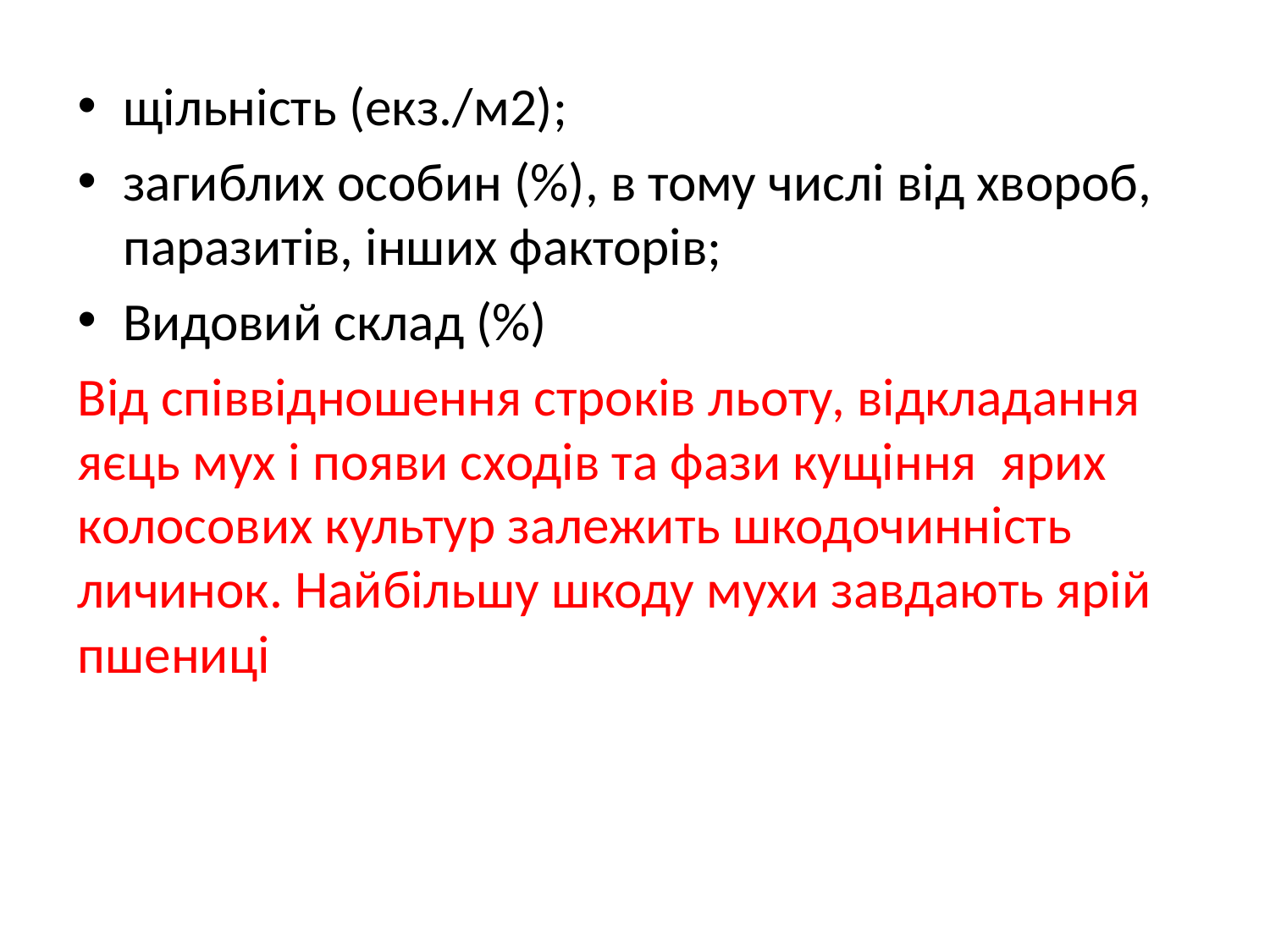

щільність (екз./м2);
загиблих особин (%), в тому числі від хвороб, паразитів, інших факторів;
Видовий склад (%)
Від співвідношення строків льоту, відкладання яєць мух і появи сходів та фази кущіння  ярих колосових культур залежить шкодочинність личинок. Найбільшу шкоду мухи завдають ярій пшениці